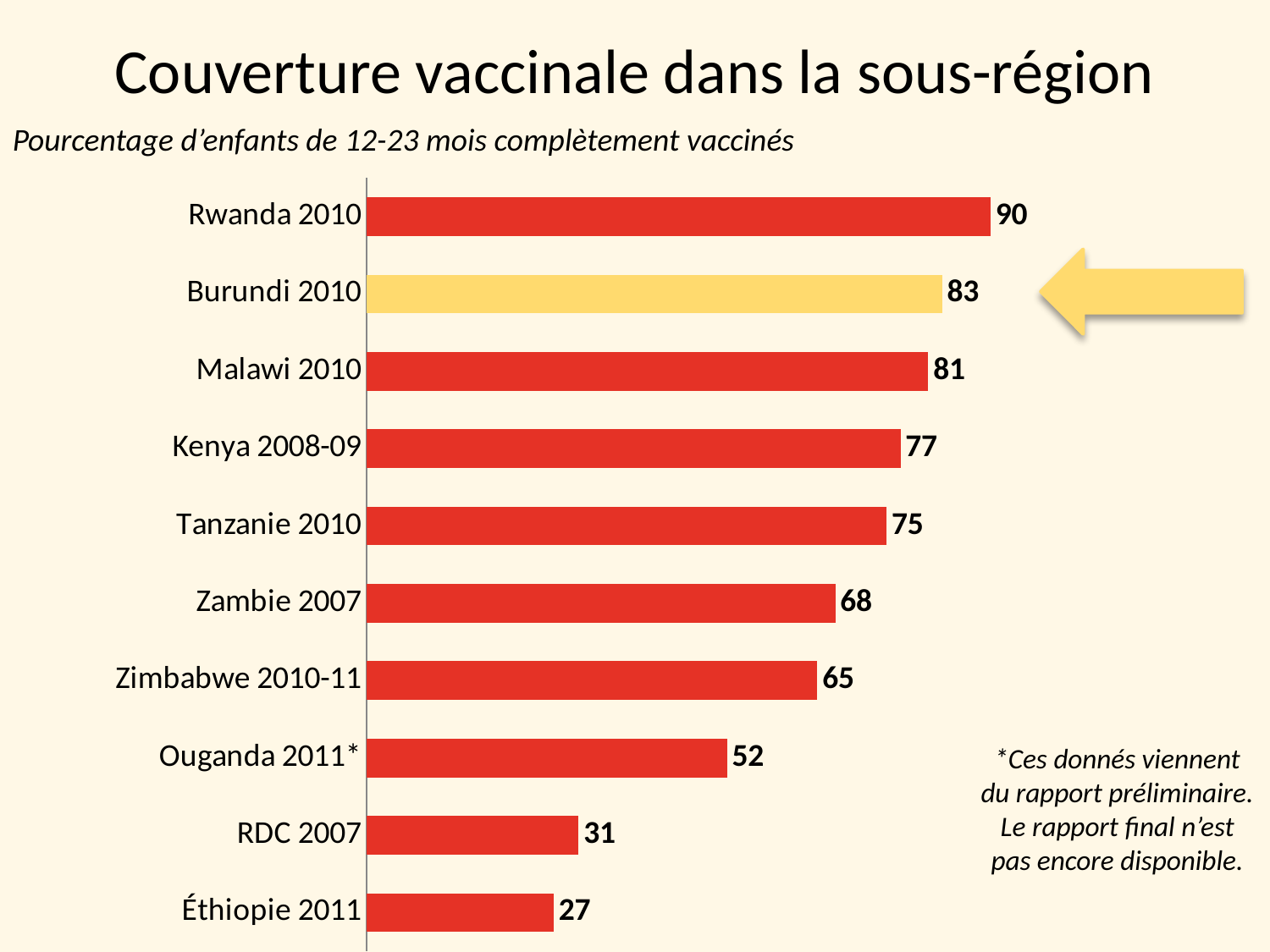

# Couverture vaccinale dans la sous-région
Pourcentage d’enfants de 12-23 mois complètement vaccinés

### Chart

| Category | Series 1 |
|---|---|
| Éthiopie 2011 | 27.0 |
| RDC 2007 | 30.6 |
| Ouganda 2011* | 52.0 |
| Zimbabwe 2010-11 | 65.0 |
| Zambie 2007 | 67.6 |
| Tanzanie 2010 | 75.0 |
| Kenya 2008-09 | 77.0 |
| Malawi 2010 | 81.0 |
| Burundi 2010 | 83.0 |
| Rwanda 2010 | 90.0 |
*Ces donnés viennent du rapport préliminaire. Le rapport final n’est pas encore disponible.